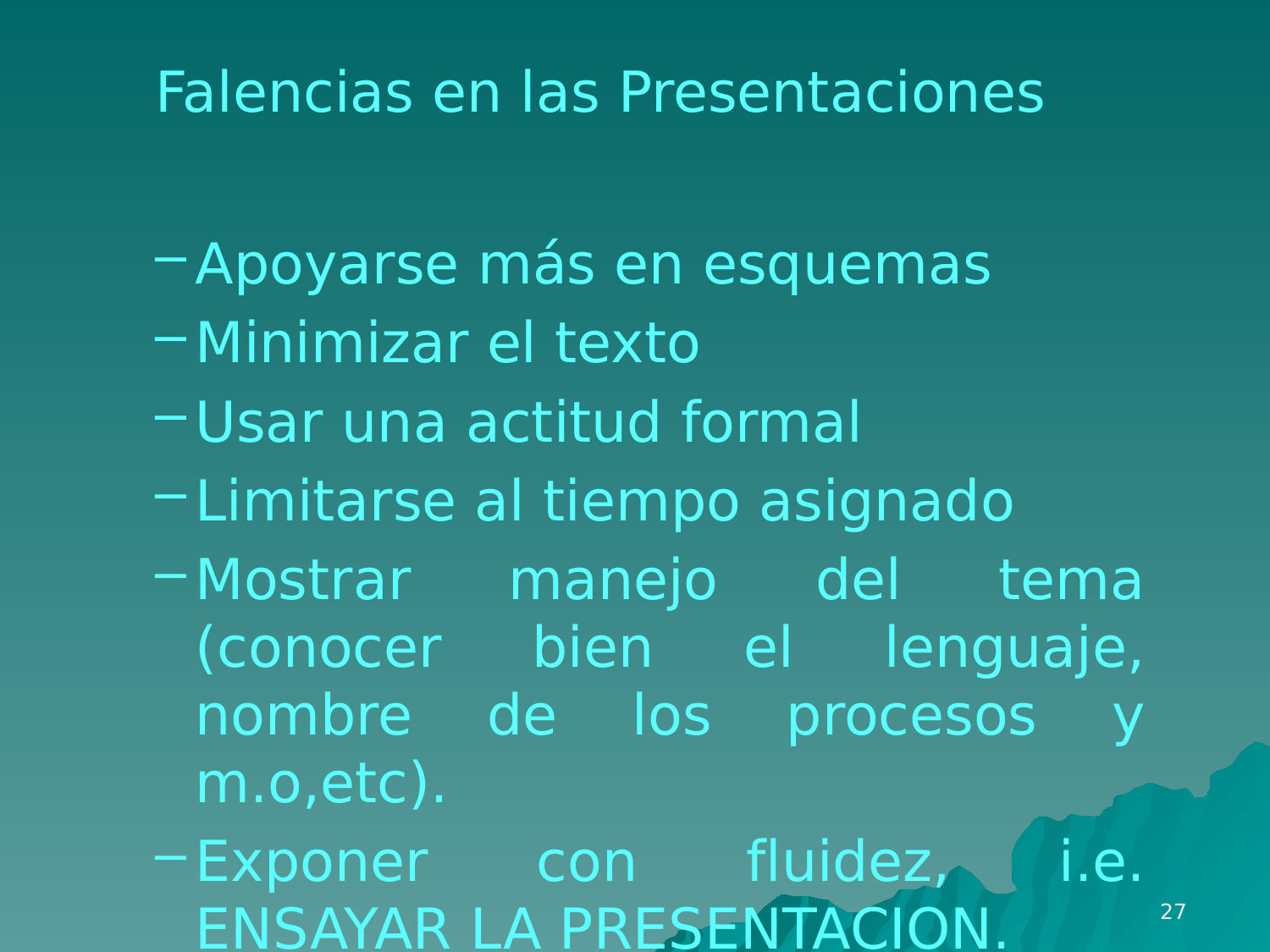

Falencias en las Presentaciones

Apoyarse más en esquemas
Minimizar el texto
Usar una actitud formal
Limitarse al tiempo asignado
Mostrar manejo del tema (conocer bien el lenguaje, nombre de los procesos y m.o,etc).
Exponer con fluidez, i.e. ENSAYAR LA PRESENTACION.

27